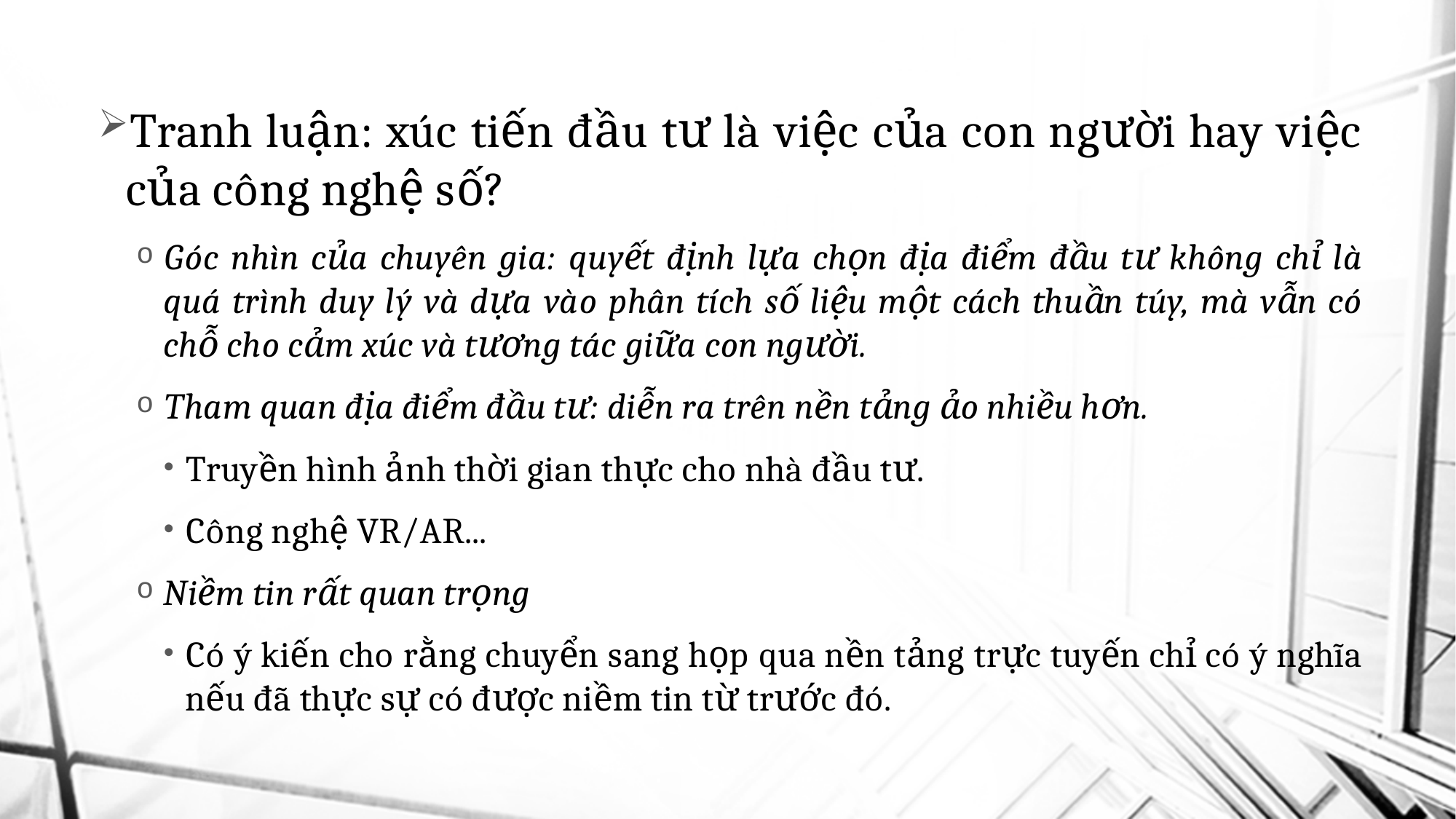

Tranh luận: xúc tiến đầu tư là việc của con người hay việc của công nghệ số?
Góc nhìn của chuyên gia: quyết định lựa chọn địa điểm đầu tư không chỉ là quá trình duy lý và dựa vào phân tích số liệu một cách thuần túy, mà vẫn có chỗ cho cảm xúc và tương tác giữa con người.
Tham quan địa điểm đầu tư: diễn ra trên nền tảng ảo nhiều hơn.
Truyền hình ảnh thời gian thực cho nhà đầu tư.
Công nghệ VR/AR...
Niềm tin rất quan trọng
Có ý kiến cho rằng chuyển sang họp qua nền tảng trực tuyến chỉ có ý nghĩa nếu đã thực sự có được niềm tin từ trước đó.